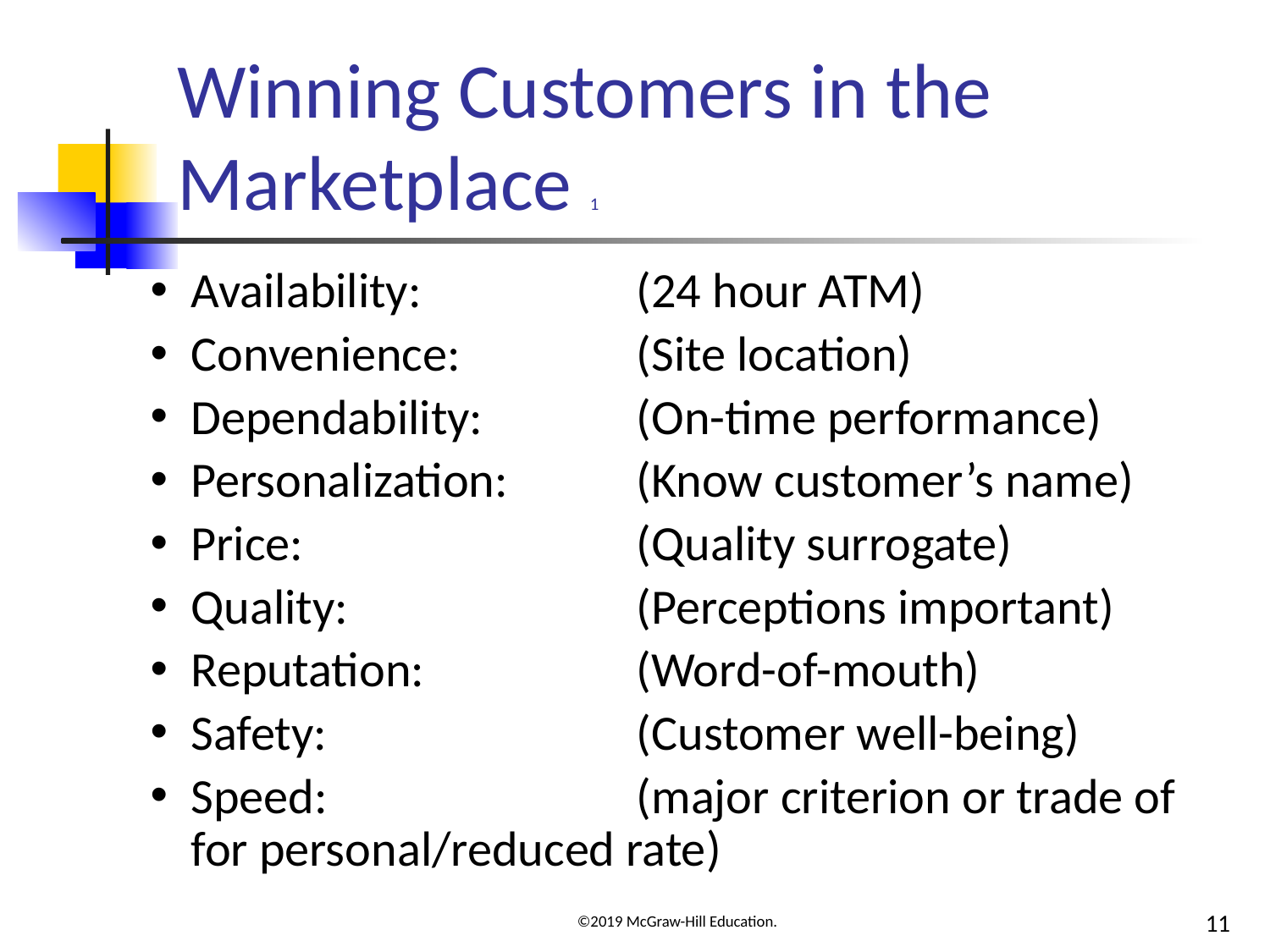

# Winning Customers in the Marketplace 1
Availability:	(24 hour ATM)
Convenience:	(Site location)
Dependability:	(On-time performance)
Personalization:	(Know customer’s name)
Price:	(Quality surrogate)
Quality:	(Perceptions important)
Reputation:	(Word-of-mouth)
Safety:	(Customer well-being)
Speed:	(major criterion or trade of	for personal/reduced rate)